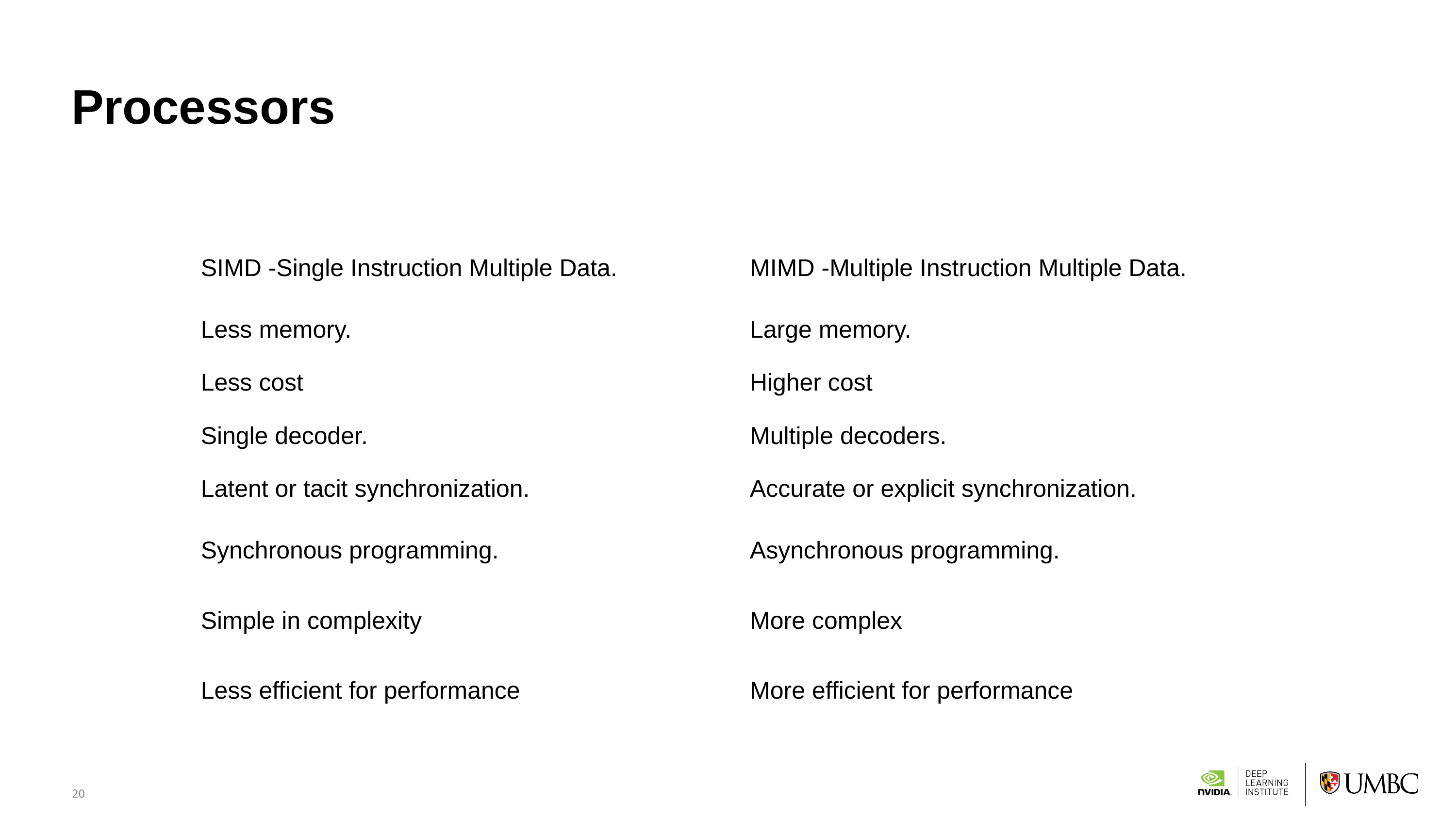

# Processors
| SIMD -Single Instruction Multiple Data. | MIMD -Multiple Instruction Multiple Data. |
| --- | --- |
| Less memory. | Large memory. |
| Less cost | Higher cost |
| Single decoder. | Multiple decoders. |
| Latent or tacit synchronization. | Accurate or explicit synchronization. |
| Synchronous programming. | Asynchronous programming. |
| Simple in complexity | More complex |
| Less efficient for performance | More efficient for performance |